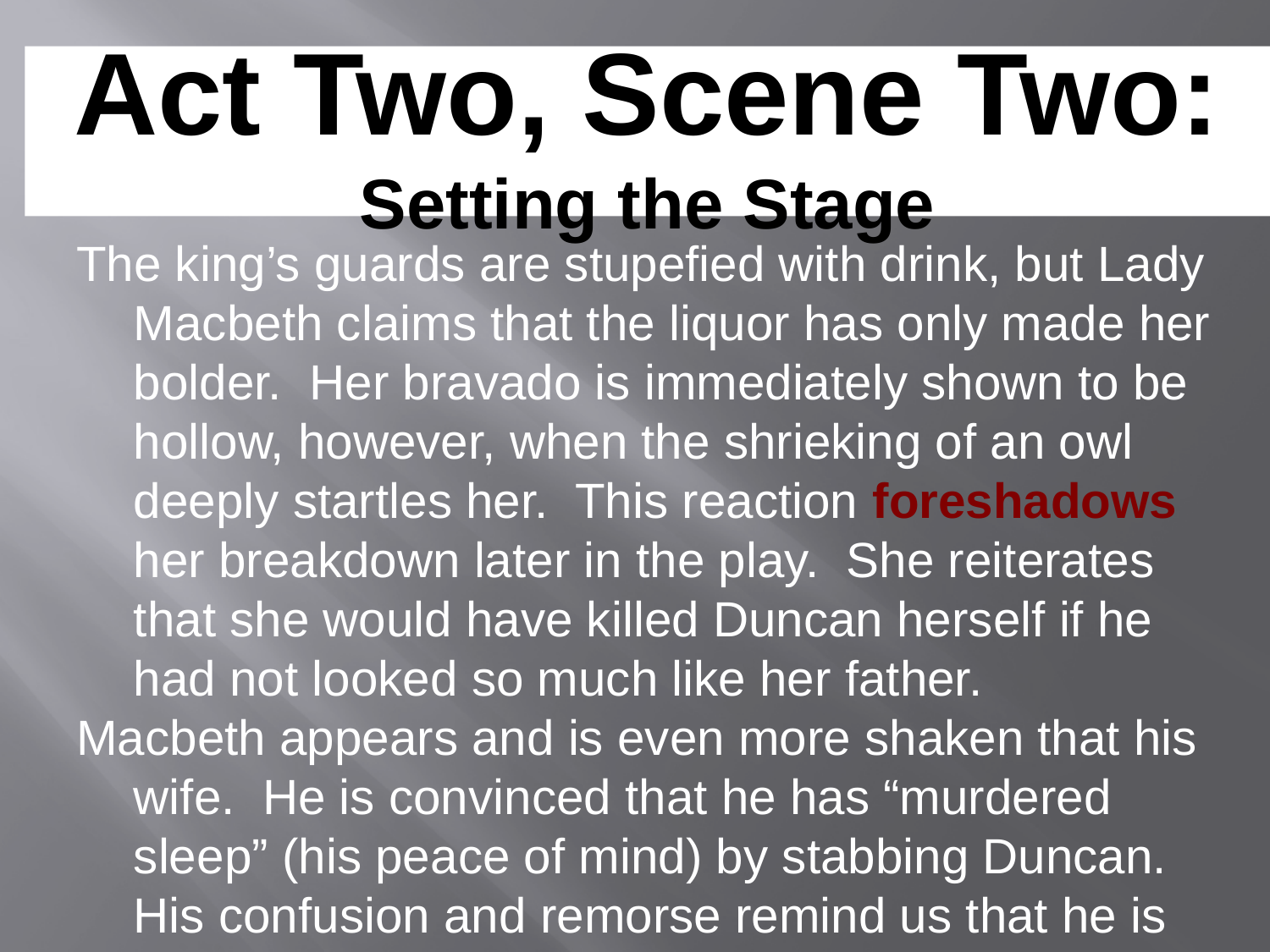

# Act Two, Scene Two: Setting the Stage
The king’s guards are stupefied with drink, but Lady Macbeth claims that the liquor has only made her bolder.  Her bravado is immediately shown to be hollow, however, when the shrieking of an owl deeply startles her.  This reaction foreshadows her breakdown later in the play.  She reiterates that she would have killed Duncan herself if he had not looked so much like her father.
Macbeth appears and is even more shaken that his wife.  He is convinced that he has “murdered sleep” (his peace of mind) by stabbing Duncan.  His confusion and remorse remind us that he is not utterly ruthless.